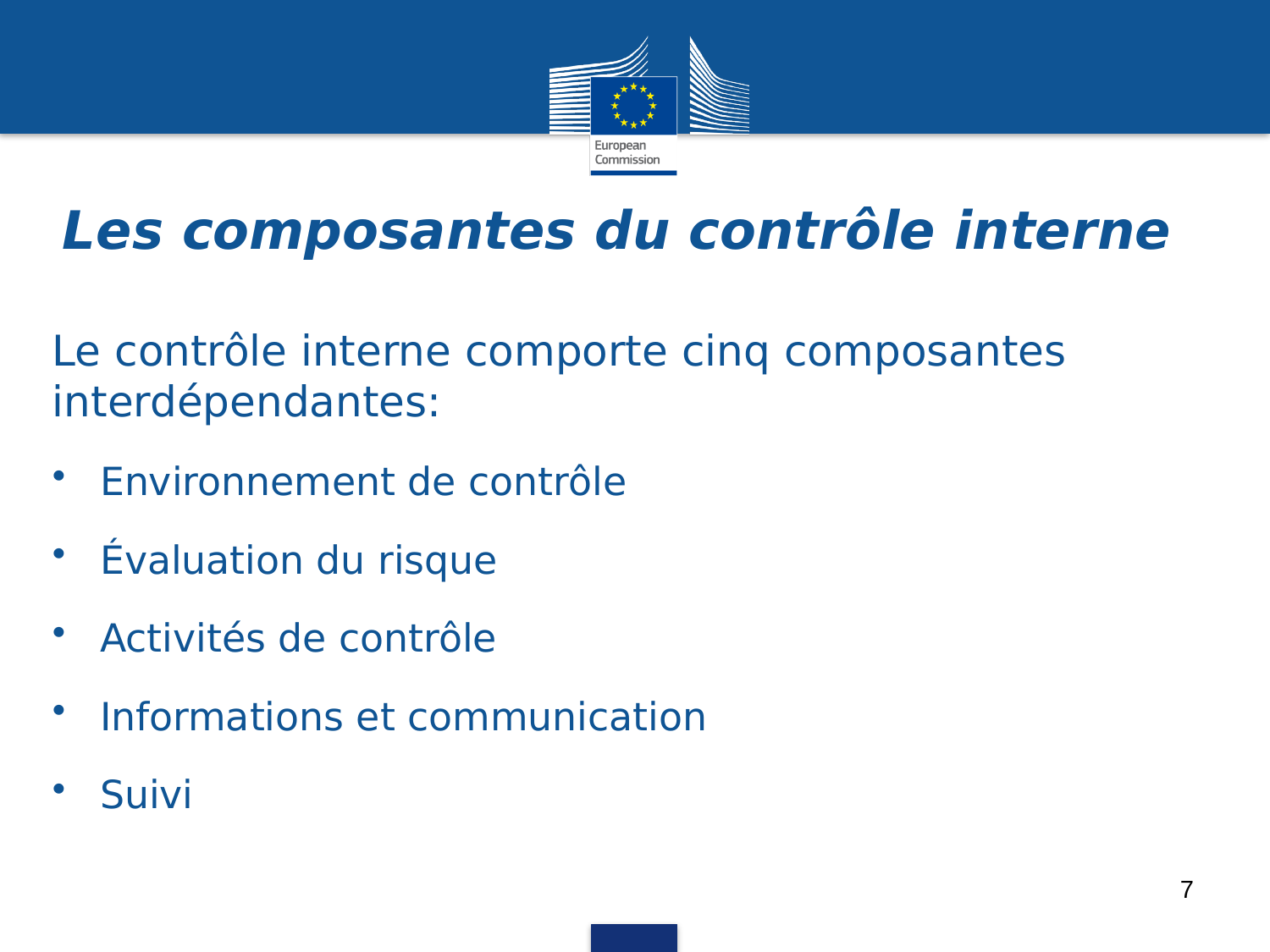

# Les composantes du contrôle interne
Le contrôle interne comporte cinq composantes interdépendantes:
Environnement de contrôle
Évaluation du risque
Activités de contrôle
Informations et communication
Suivi

7